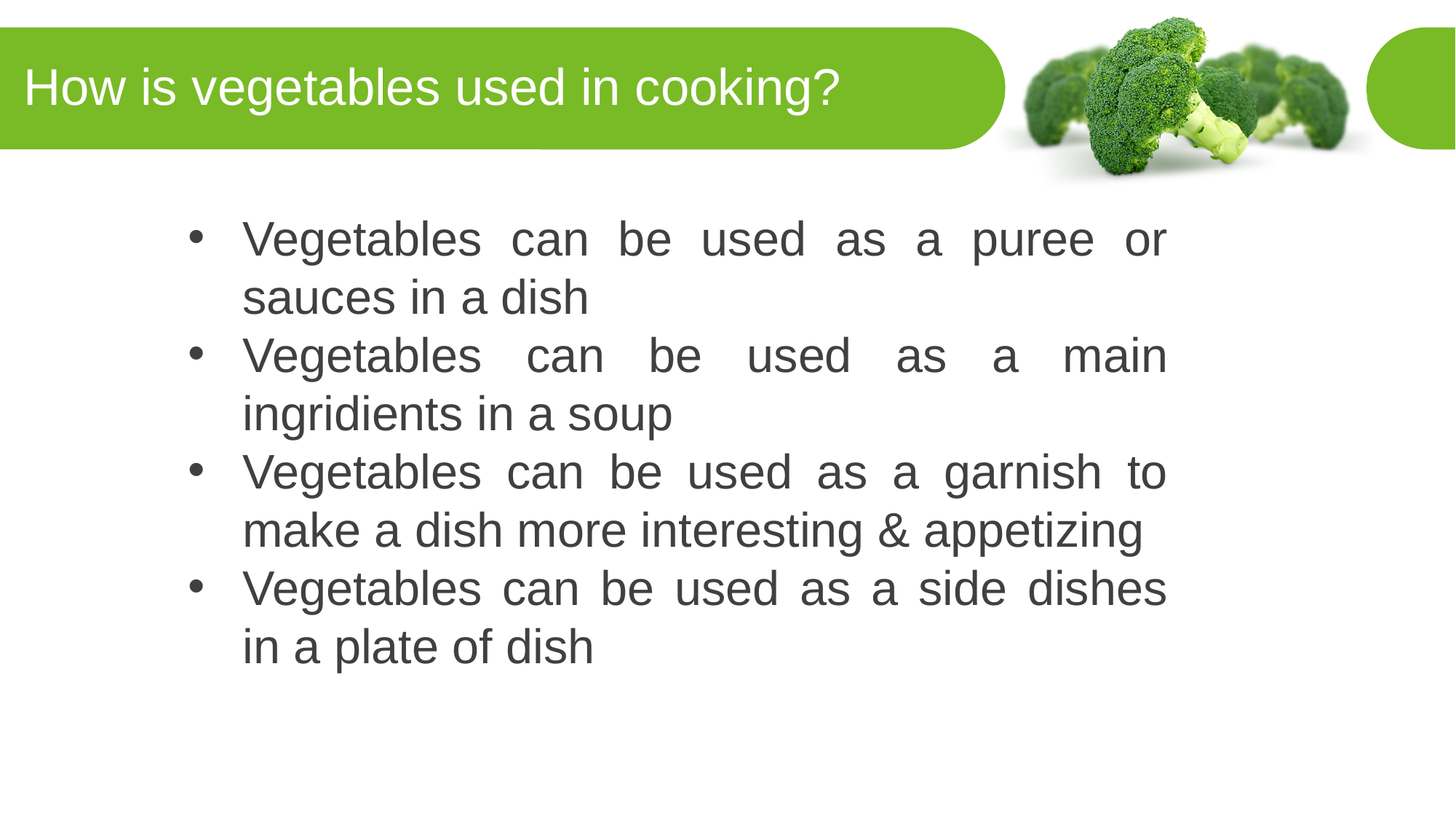

How is vegetables used in cooking?
Vegetables can be used as a puree or sauces in a dish
Vegetables can be used as a main ingridients in a soup
Vegetables can be used as a garnish to make a dish more interesting & appetizing
Vegetables can be used as a side dishes in a plate of dish